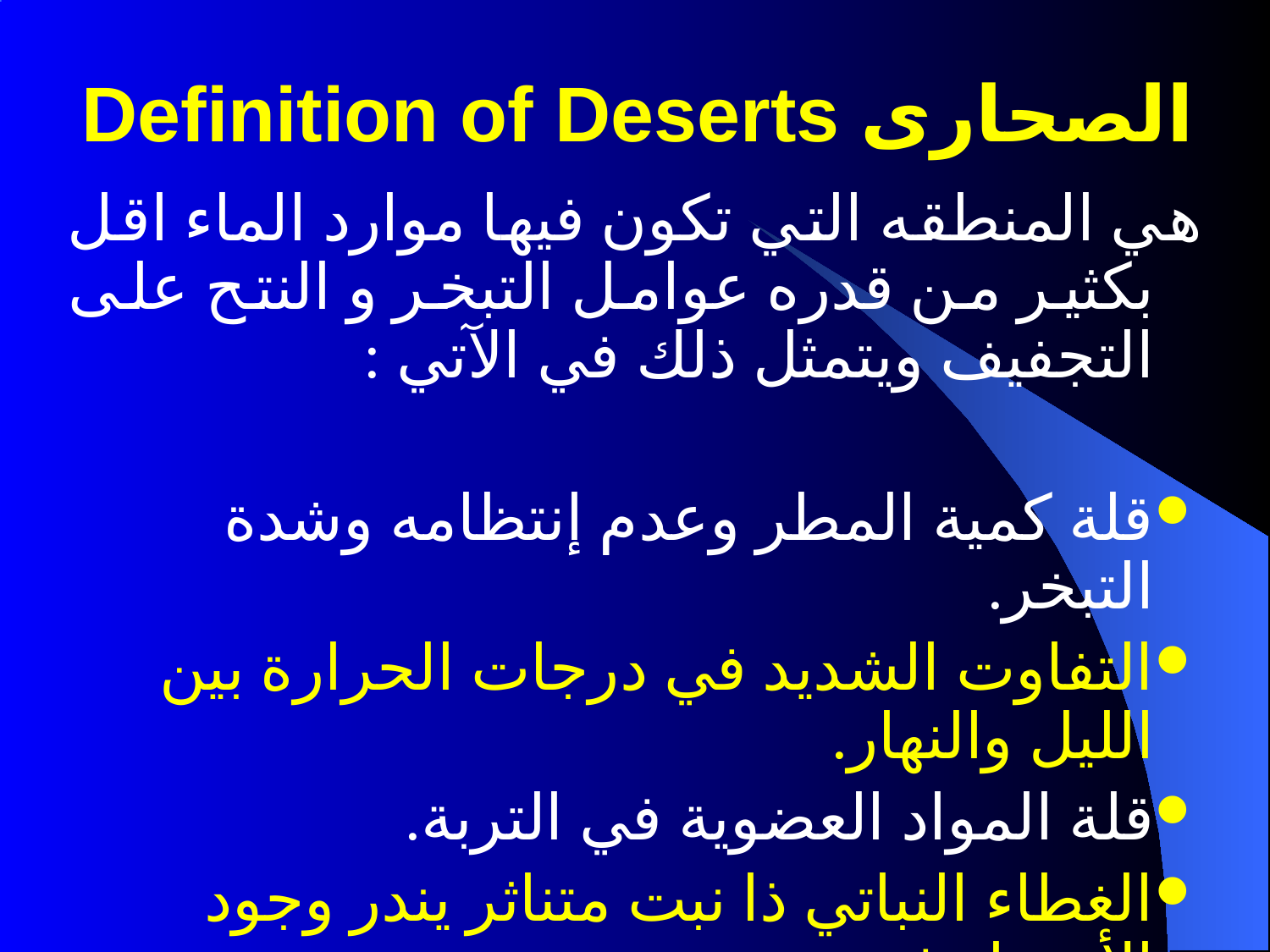

# الصحارى Definition of Deserts
هي المنطقه التي تكون فيها موارد الماء اقل بكثير من قدره عوامل التبخر و النتح على التجفيف ويتمثل ذلك في الآتي :

قلة كمية المطر وعدم إنتظامه وشدة التبخر.
التفاوت الشديد في درجات الحرارة بين الليل والنهار.
قلة المواد العضوية في التربة.
الغطاء النباتي ذا نبت متناثر يندر وجود الأشجار فيه.
وجود مناطق شاسعة عارية من النباتات.